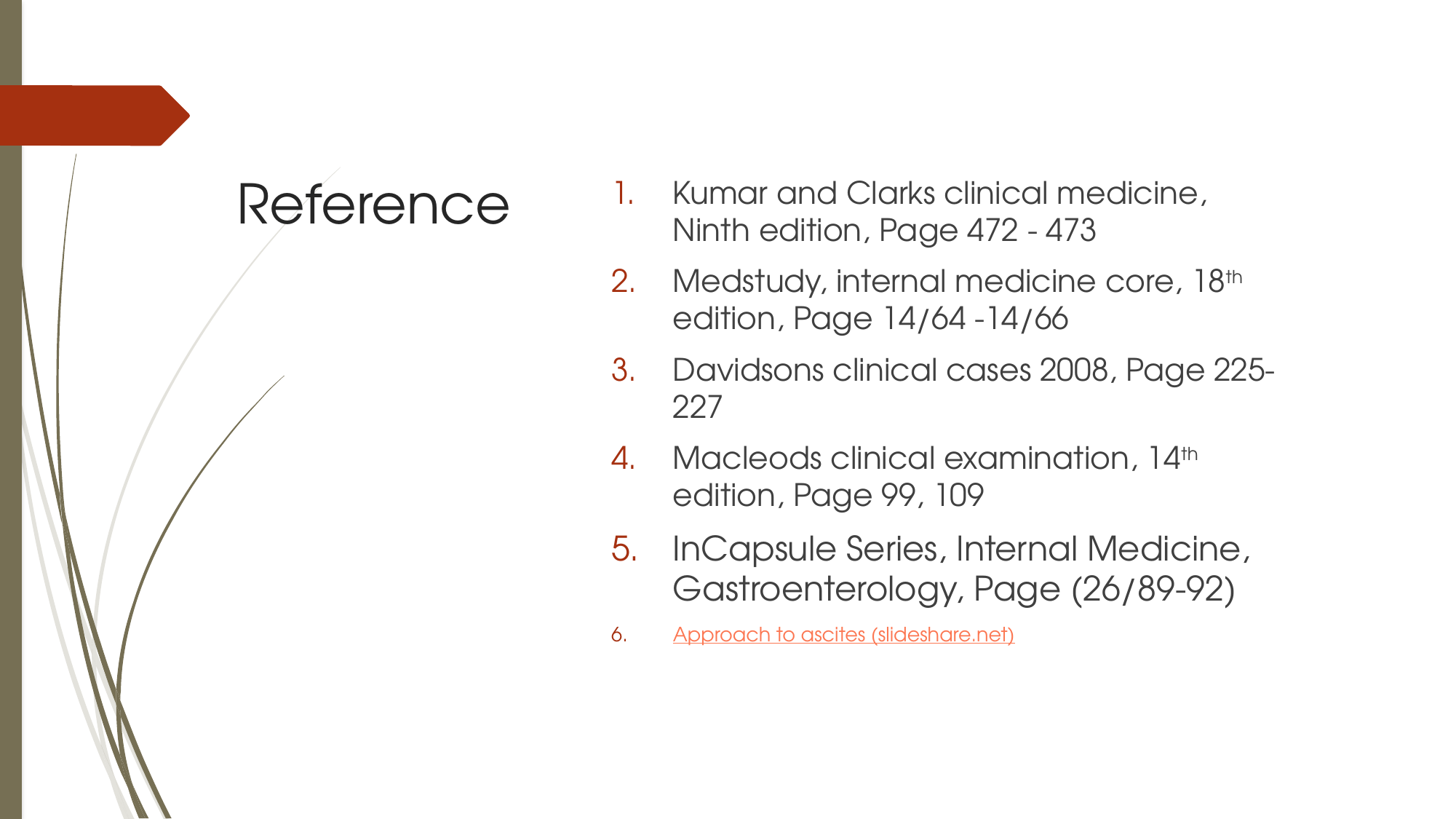

# Reference
Kumar and Clarks clinical medicine, Ninth edition, Page 472 - 473
Medstudy, internal medicine core, 18th edition, Page 14/64 -14/66
Davidsons clinical cases 2008, Page 225-227
Macleods clinical examination, 14th edition, Page 99, 109
InCapsule Series, Internal Medicine, Gastroenterology, Page (26/89-92)
Approach to ascites (slideshare.net)